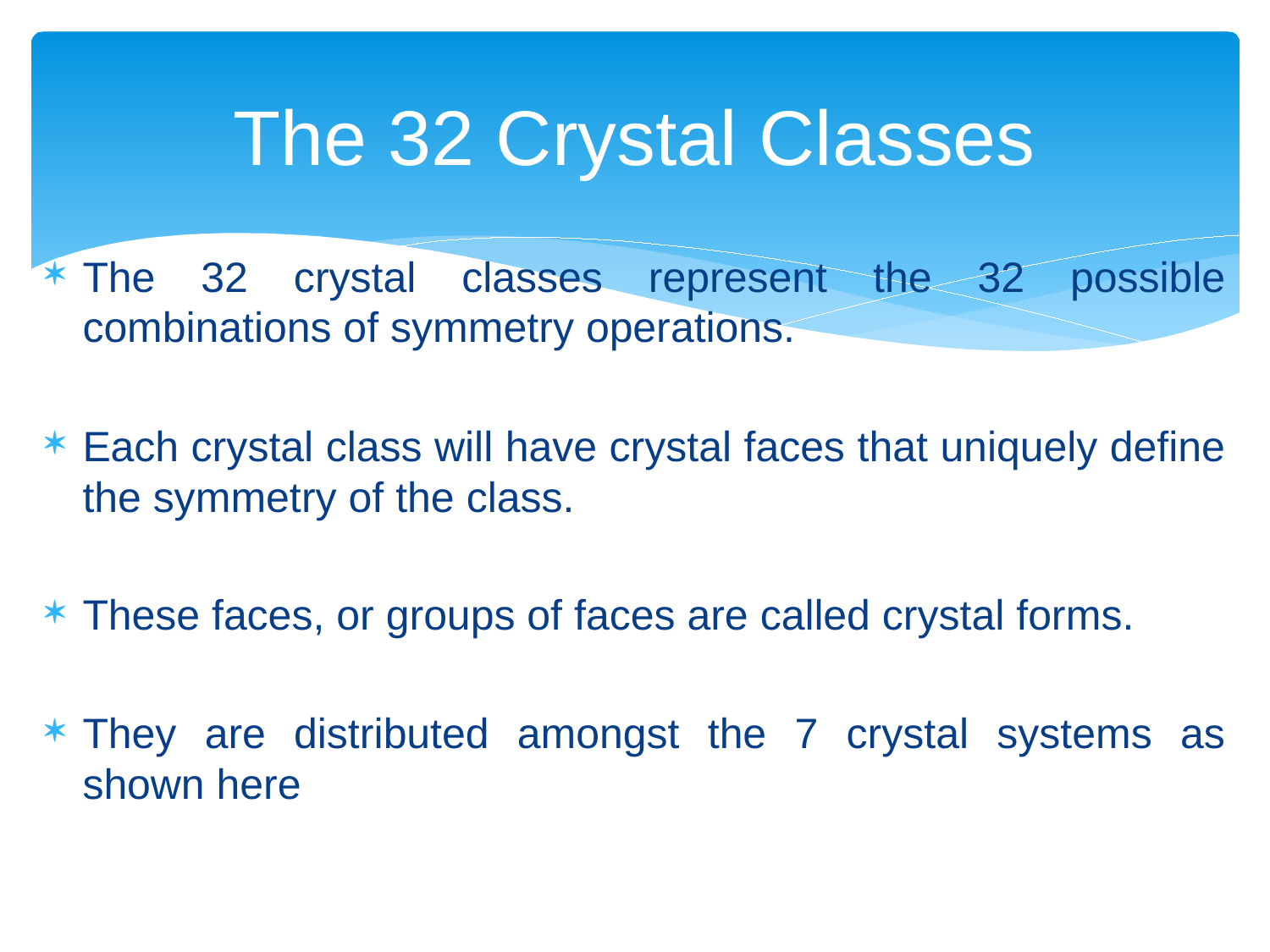

# The 32 Crystal Classes
The 32 crystal classes represent the 32 possible combinations of symmetry operations.

Each crystal class will have crystal faces that uniquely define the symmetry of the class.

These faces, or groups of faces are called crystal forms.

They are distributed amongst the 7 crystal systems as shown here